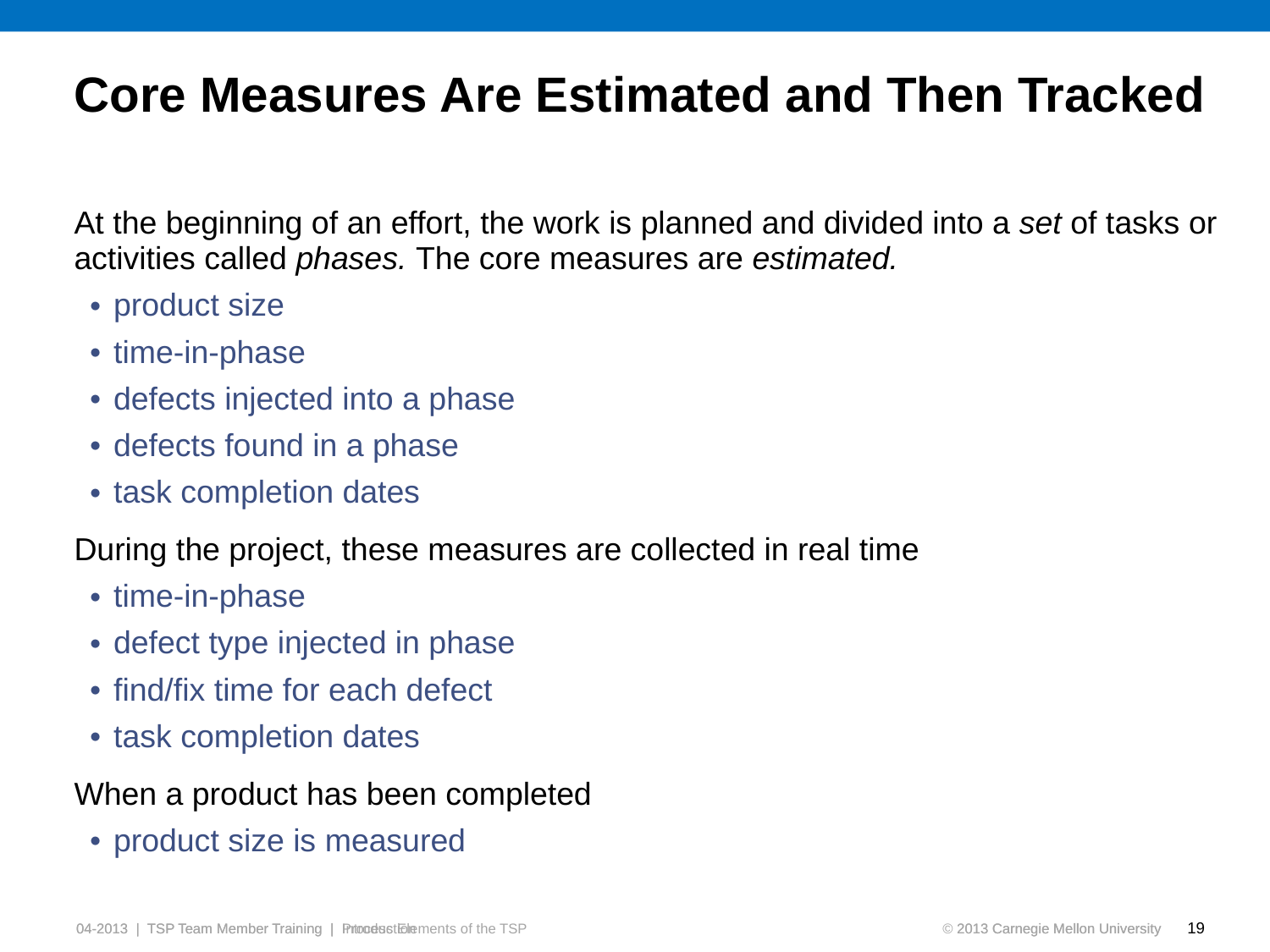

# Core Measures Are Estimated and Then Tracked
At the beginning of an effort, the work is planned and divided into a set of tasks or activities called phases. The core measures are estimated.
product size
time-in-phase
defects injected into a phase
defects found in a phase
task completion dates
During the project, these measures are collected in real time
time-in-phase
defect type injected in phase
find/fix time for each defect
task completion dates
When a product has been completed
product size is measured